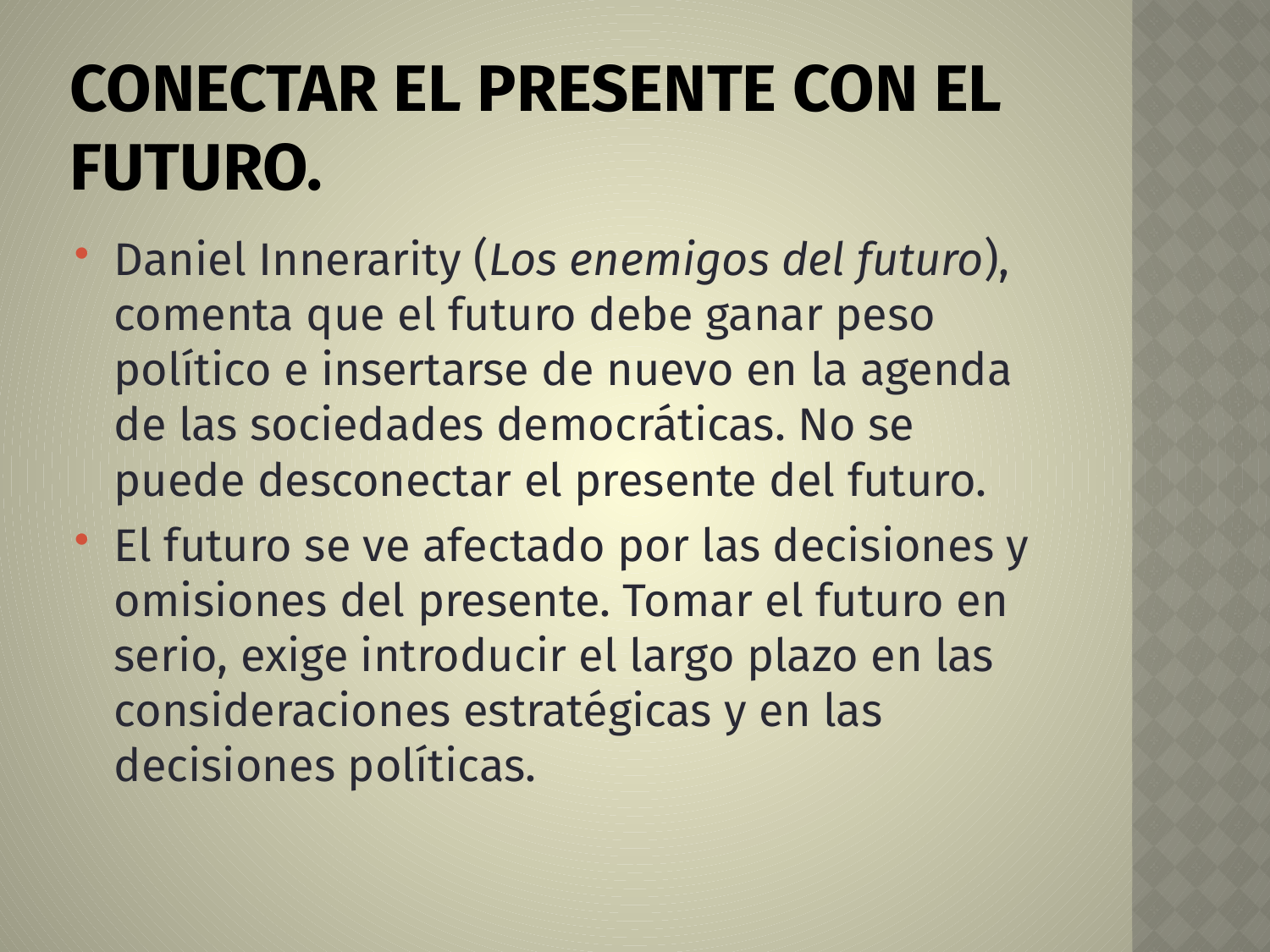

# Conectar el presente con el futuro.
Daniel Innerarity (Los enemigos del futuro), comenta que el futuro debe ganar peso político e insertarse de nuevo en la agenda de las sociedades democráticas. No se puede desconectar el presente del futuro.
El futuro se ve afectado por las decisiones y omisiones del presente. Tomar el futuro en serio, exige introducir el largo plazo en las consideraciones estratégicas y en las decisiones políticas.